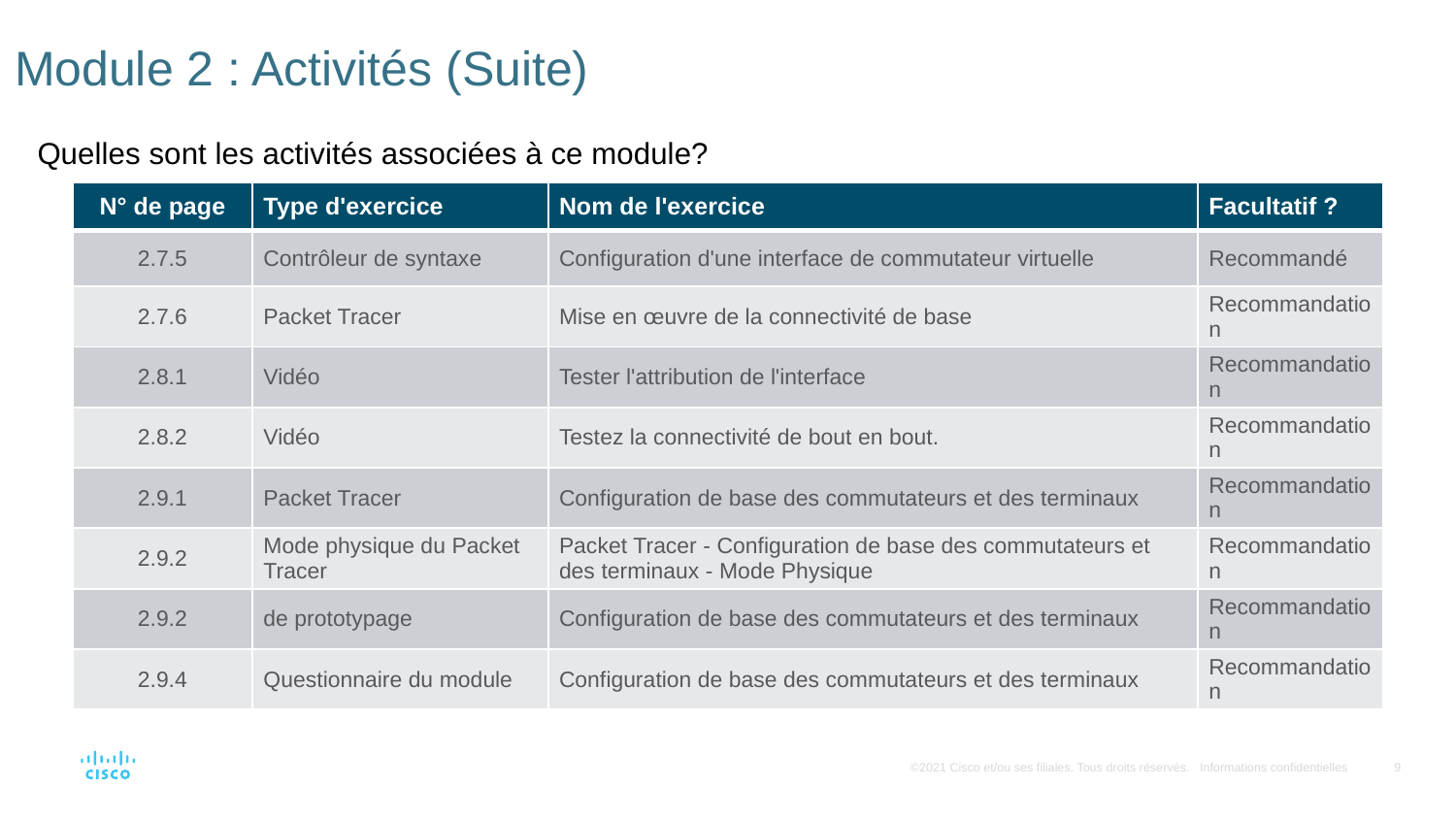

# Module 2 : Activités (Suite)
Quelles sont les activités associées à ce module?

| N° de page | Type d'exercice | Nom de l'exercice | Facultatif ? |
| --- | --- | --- | --- |
| 2.7.5 | Contrôleur de syntaxe | Configuration d'une interface de commutateur virtuelle | Recommandé |
| 2.7.6 | Packet Tracer | Mise en œuvre de la connectivité de base | Recommandation |
| 2.8.1 | Vidéo | Tester l'attribution de l'interface | Recommandation |
| 2.8.2 | Vidéo | Testez la connectivité de bout en bout. | Recommandation |
| 2.9.1 | Packet Tracer | Configuration de base des commutateurs et des terminaux | Recommandation |
| 2.9.2 | Mode physique du Packet Tracer | Packet Tracer - Configuration de base des commutateurs et des terminaux - Mode Physique | Recommandation |
| 2.9.2 | de prototypage | Configuration de base des commutateurs et des terminaux | Recommandation |
| 2.9.4 | Questionnaire du module | Configuration de base des commutateurs et des terminaux | Recommandation |